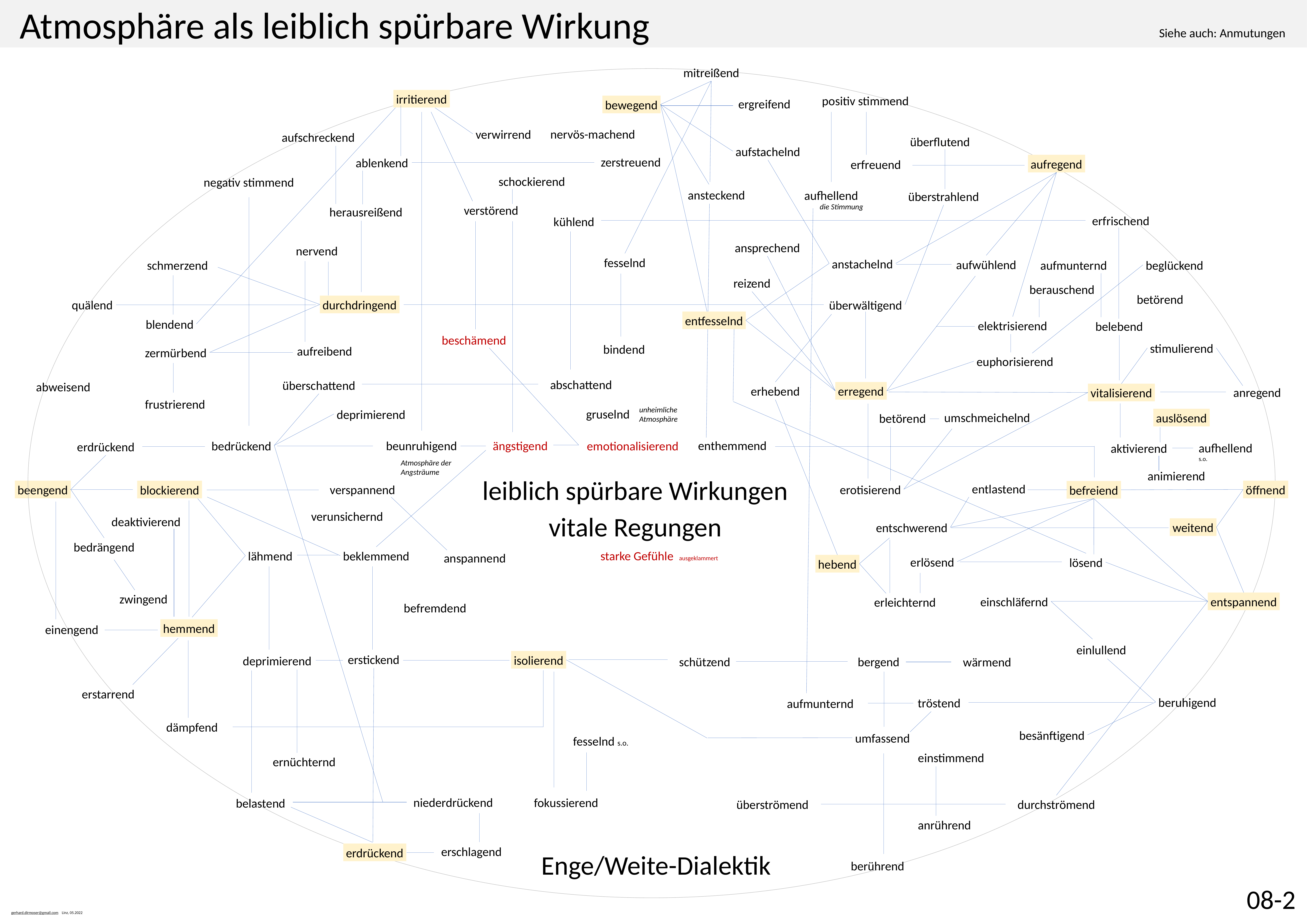

Atmosphäre als leiblich spürbare Wirkung
Siehe auch: Anmutungen
mitreißend

irritierend
positiv stimmend
ergreifend
bewegend
nervös-machend
verwirrend
aufschreckend
überflutend
aufstachelnd
zerstreuend
ablenkend
aufregend
erfreuend
schockierend
negativ stimmend
ansteckend
aufhellend
überstrahlend
die Stimmung
verstörend
herausreißend
erfrischend
kühlend
ansprechend
nervend
fesselnd
anstachelnd
aufwühlend
aufmunternd
beglückend
schmerzend
reizend
berauschend
betörend
durchdringend
quälend
überwältigend
entfesselnd
blendend
elektrisierend
belebend
beschämend
stimulierend
bindend
aufreibend
zermürbend
euphorisierend
abschattend
überschattend
abweisend
erhebend
erregend
anregend
vitalisierend
frustrierend
unheimliche
Atmosphäre
gruselnd
deprimierend
umschmeichelnd
auslösend
betörend
enthemmend
beunruhigend
ängstigend
bedrückend
emotionalisierend
erdrückend
aufhellend
s.o.
aktivierend
Atmosphäre der
Angsträume
animierend
leiblich spürbare Wirkungen
entlastend
erotisierend
verspannend
öffnend
beengend
blockierend
befreiend
verunsichernd
vitale Regungen
deaktivierend
weitend
entschwerend
bedrängend
starke Gefühle  ausgeklammert
lähmend
beklemmend
anspannend
erlösend
lösend
hebend
zwingend
einschläfernd
entspannend
erleichternd
befremdend
hemmend
einengend
einlullend
erstickend
isolierend
deprimierend
schützend
bergend
wärmend
erstarrend
beruhigend
tröstend
aufmunternd
dämpfend
besänftigend
umfassend
fesselnd s.o.
einstimmend
ernüchternd
niederdrückend
fokussierend
belastend
überströmend
durchströmend
anrührend
erschlagend
erdrückend
Enge/Weite-Dialektik
berührend
08-2
gerhard.dirmoser@gmail.com    Linz, 05.2022